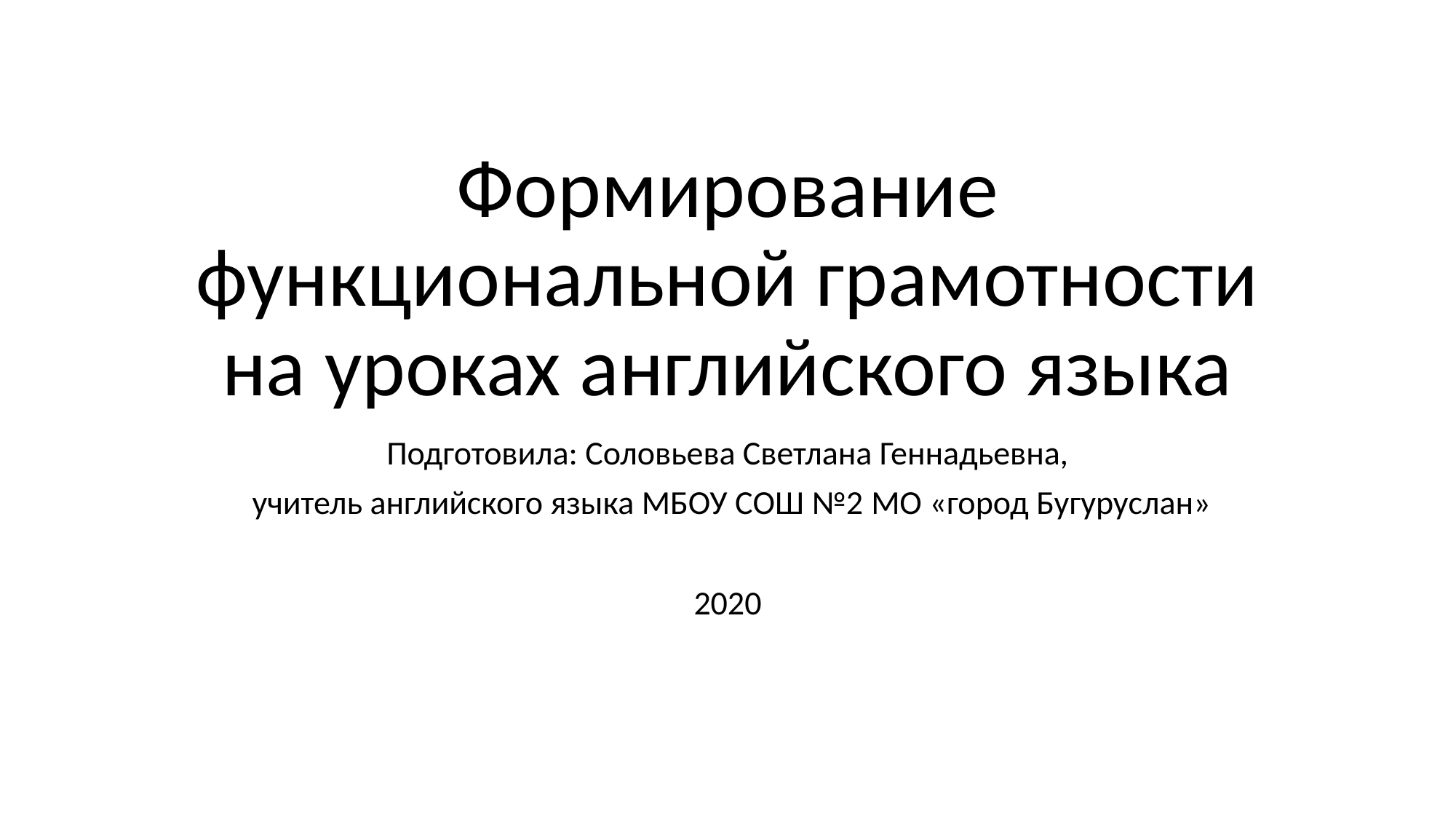

# Формирование функциональной грамотности на уроках английского языка
Подготовила: Соловьева Светлана Геннадьевна,
 учитель английского языка МБОУ СОШ №2 МО «город Бугуруслан»

2020